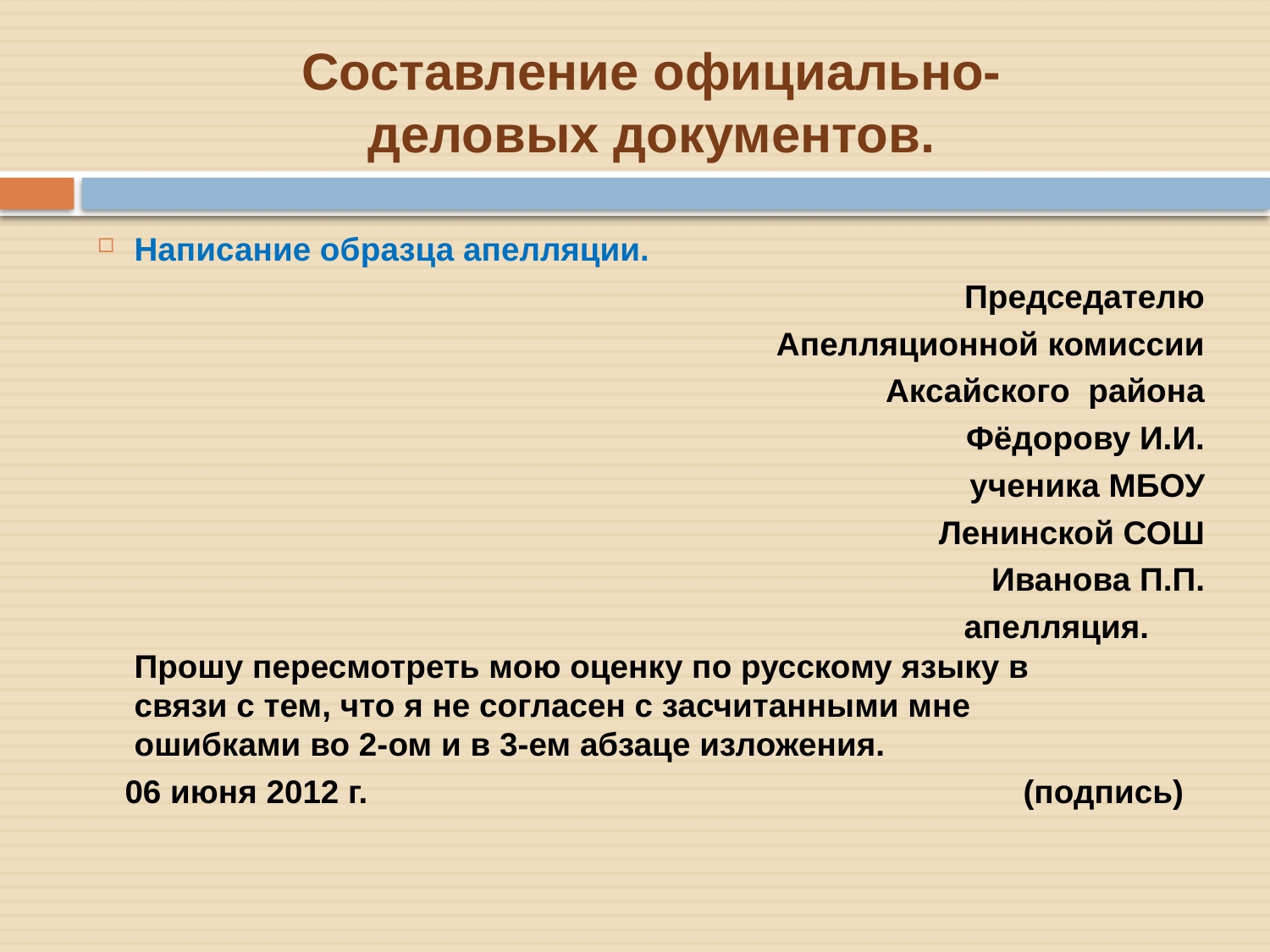

# Составление официально-деловых документов.
Написание образца апелляции.
Председателю
Апелляционной комиссии
Аксайского  района
Фёдорову И.И.
ученика МБОУ
Ленинской СОШ
Иванова П.П.
                                                              апелляция.     Прошу пересмотреть мою оценку по русскому языку в связи с тем, что я не согласен с засчитанными мне ошибками во 2-ом и в 3-ем абзаце изложения.
   06 июня 2012 г.                                                                        (подпись)